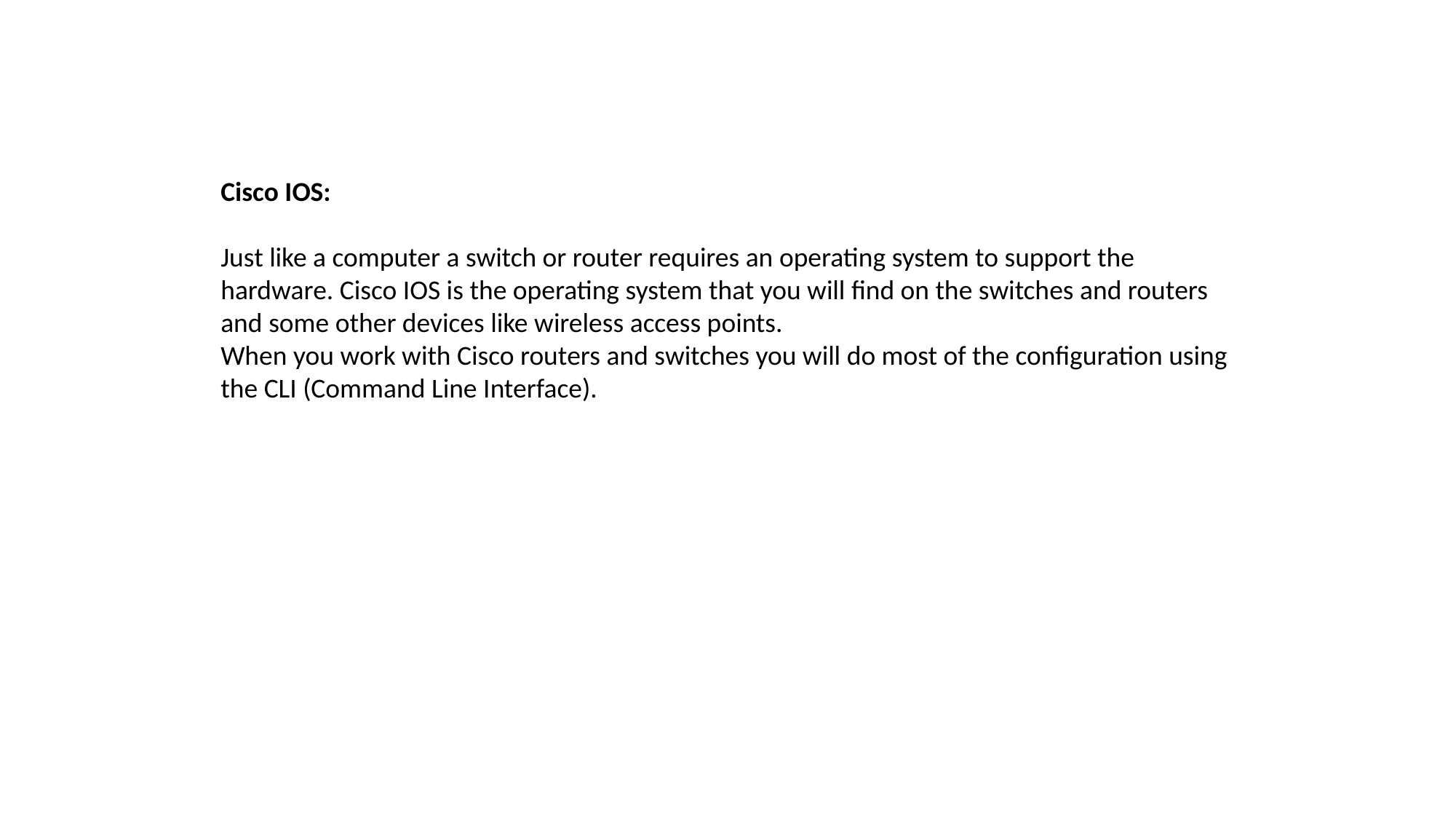

Cisco IOS:

Just like a computer a switch or router requires an operating system to support the
hardware. Cisco IOS is the operating system that you will find on the switches and routers and some other devices like wireless access points.
When you work with Cisco routers and switches you will do most of the configuration using the CLI (Command Line Interface).